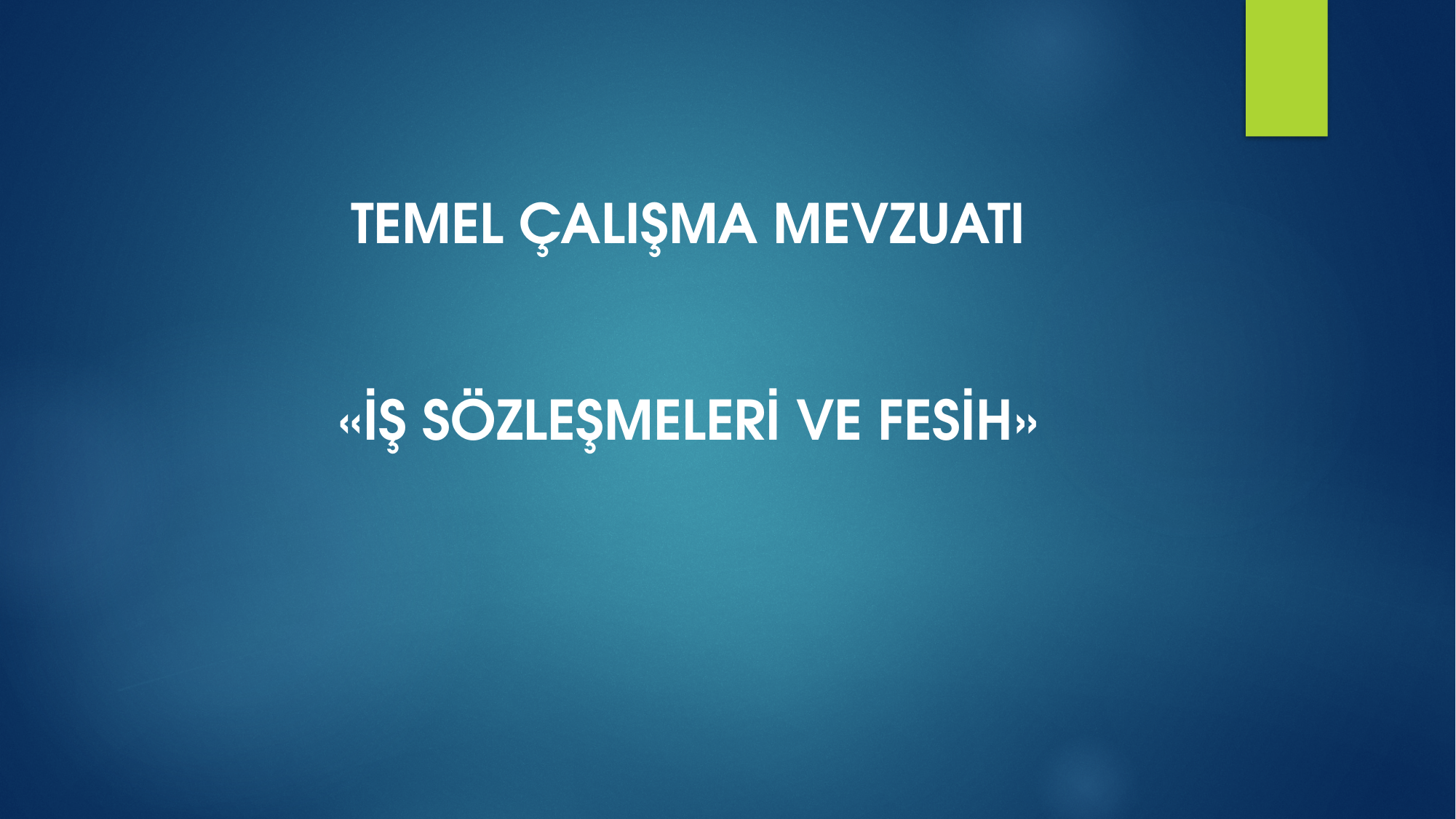

TEMEL ÇALIŞMA MEVZUATI

«İŞ SÖZLEŞMELERİ VE FESİH»